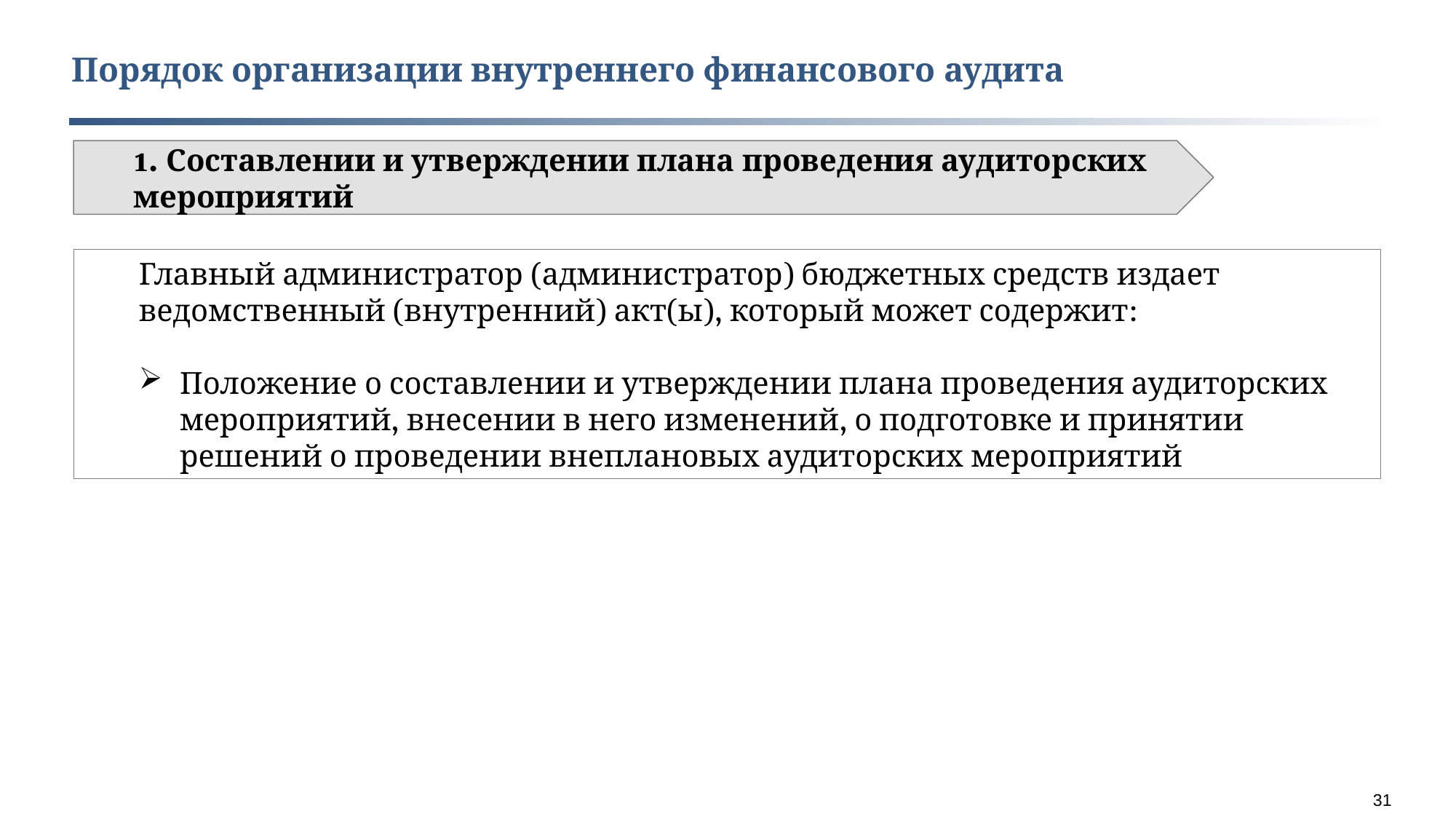

Порядок организации внутреннего финансового аудита
1. Составлении и утверждении плана проведения аудиторских мероприятий
Главный администратор (администратор) бюджетных средств издает ведомственный (внутренний) акт(ы), который может содержит:

Положение о составлении и утверждении плана проведения аудиторских мероприятий, внесении в него изменений, о подготовке и принятии решений о проведении внеплановых аудиторских мероприятий